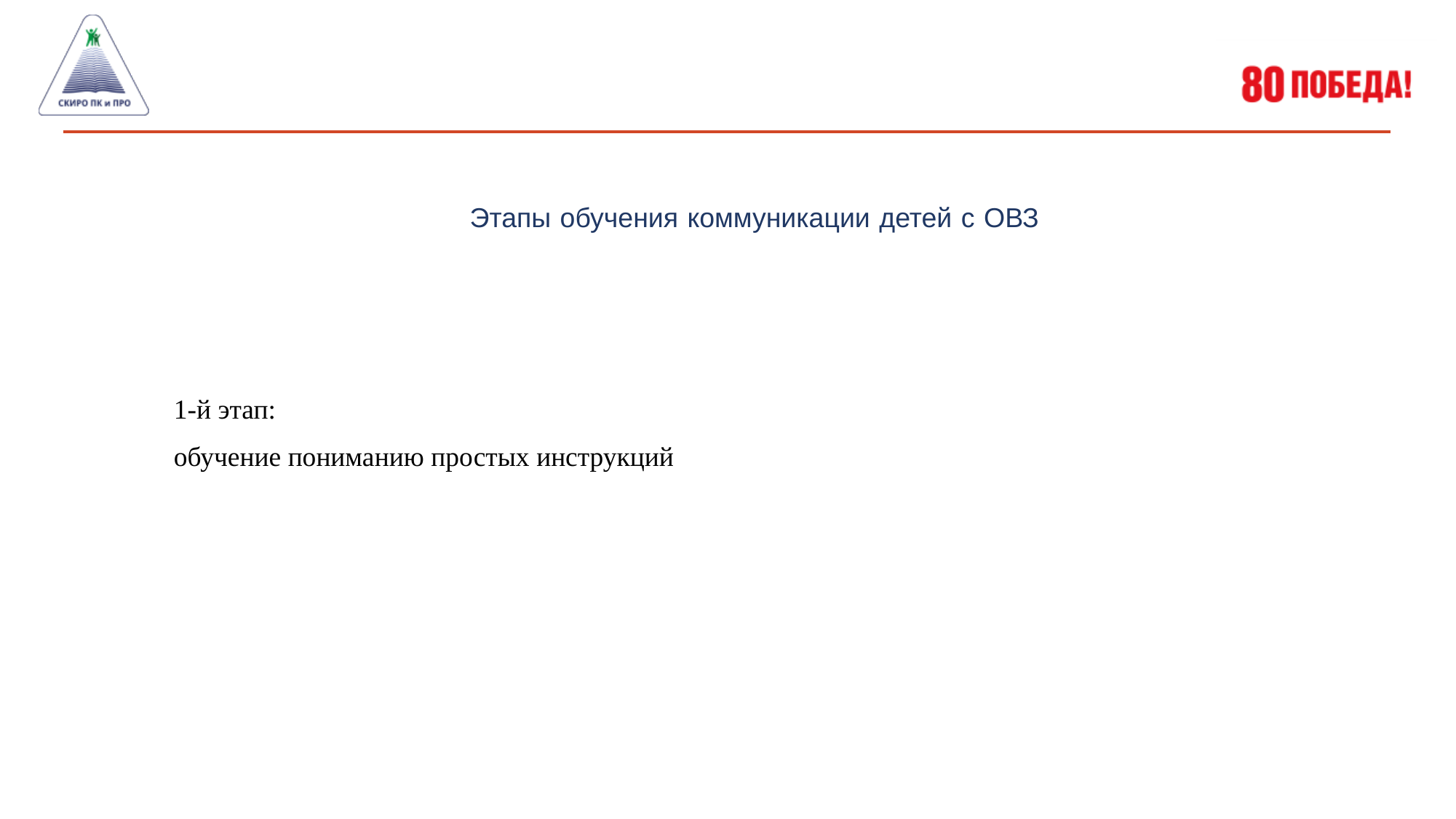

Этапы обучения коммуникации детей с ОВЗ
1-й этап:
обучение пониманию простых инструкций